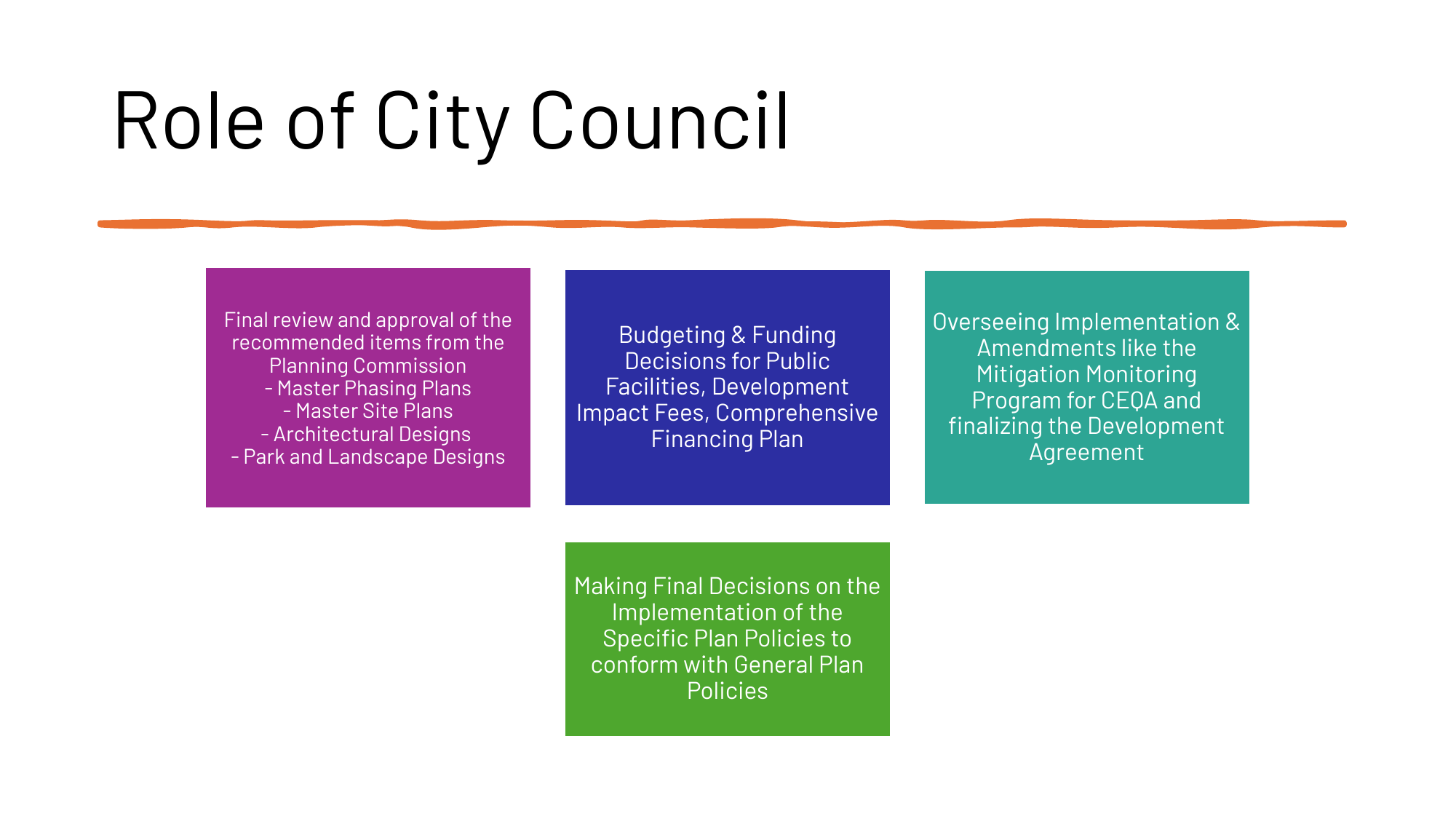

# Role of City Council

Final review and approval of the recommended items from the Planning Commission
- Master Phasing Plans
- Master Site Plans
- Architectural Designs
- Park and Landscape Designs

Budgeting & Funding Decisions for Public Facilities, Development Impact Fees, Comprehensive Financing Plan
Overseeing Implementation & Amendments like the Mitigation Monitoring Program for CEQA and finalizing the Development Agreement
Making Final Decisions on the Implementation of the Specific Plan Policies to conform with General Plan Policies